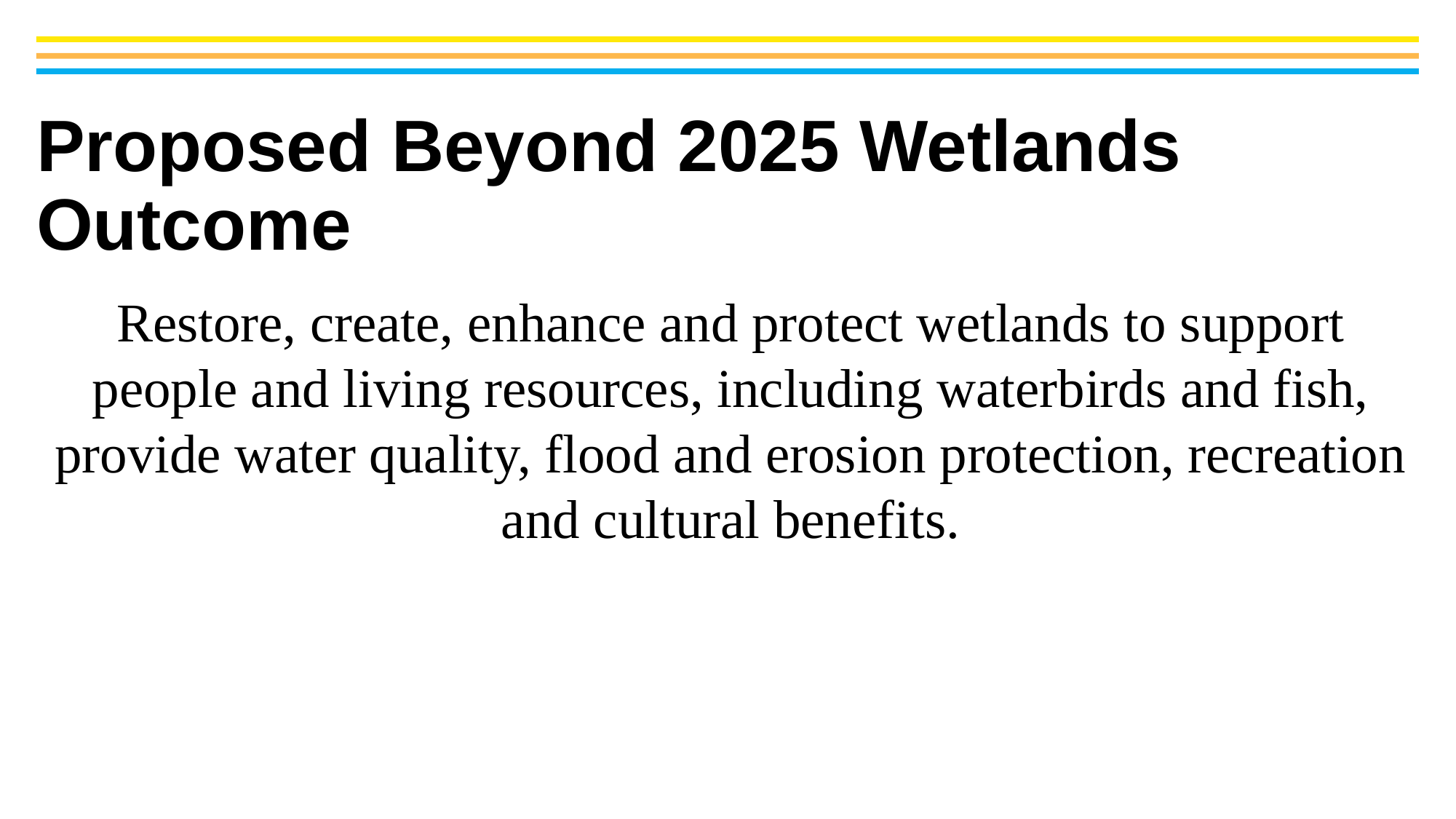

# Proposed Beyond 2025 Wetlands Outcome
Restore, create, enhance and protect wetlands to support people and living resources, including waterbirds and fish, provide water quality, flood and erosion protection, recreation and cultural benefits.